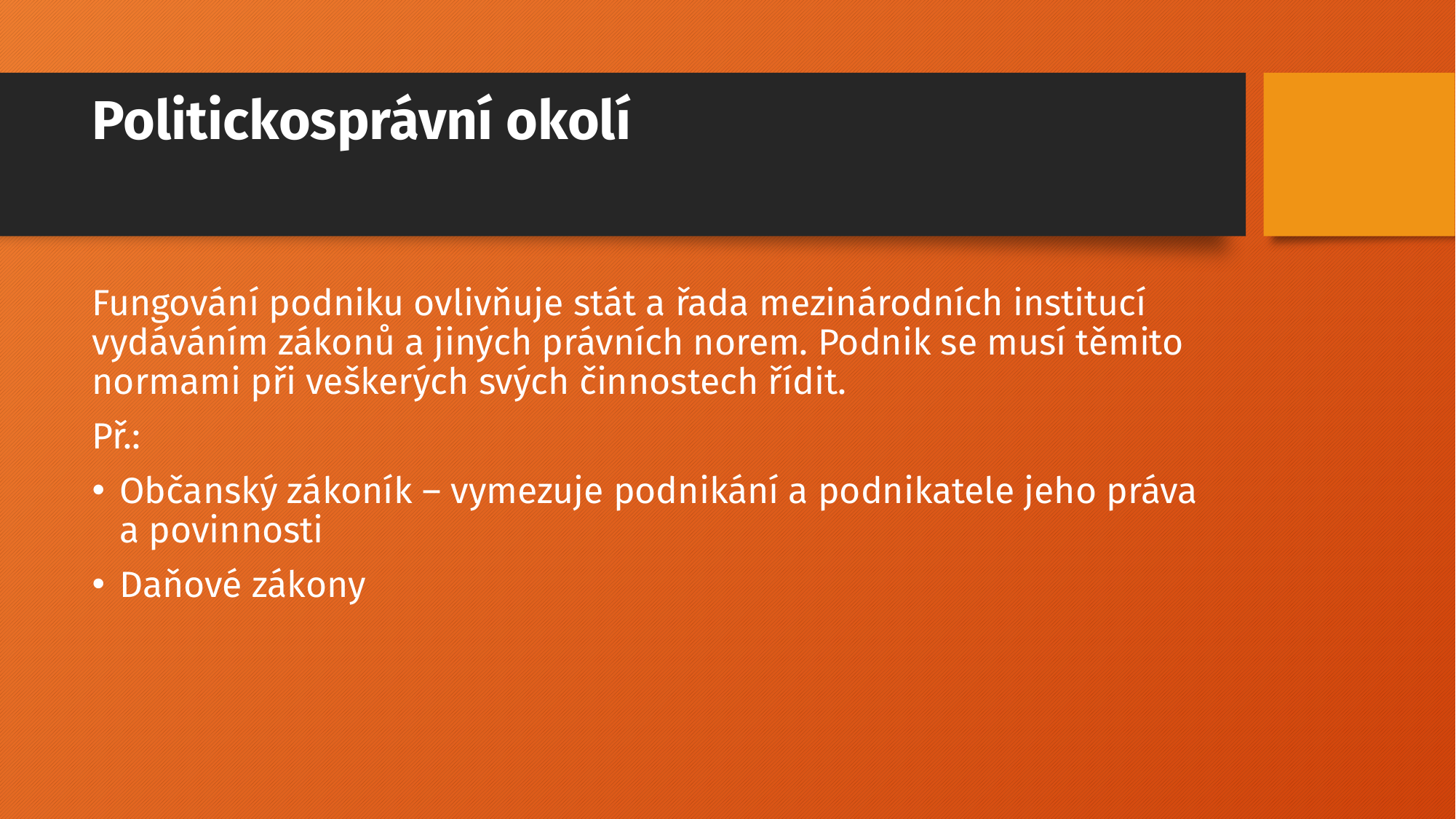

# Politickosprávní okolí
Fungování podniku ovlivňuje stát a řada mezinárodních institucí vydáváním zákonů a jiných právních norem. Podnik se musí těmito normami při veškerých svých činnostech řídit.
Př.:
Občanský zákoník – vymezuje podnikání a podnikatele jeho práva
a povinnosti
Daňové zákony